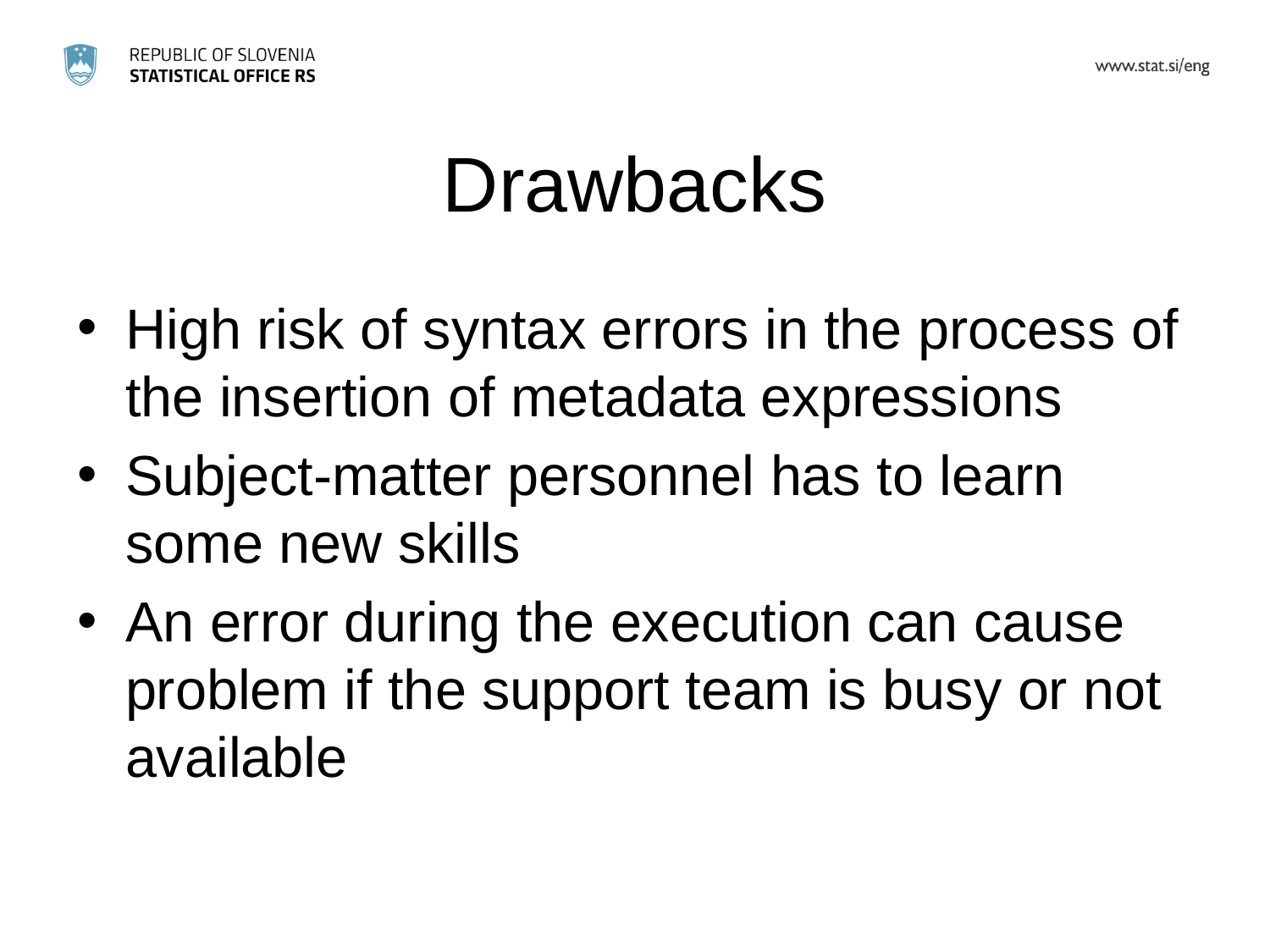

# Drawbacks
High risk of syntax errors in the process of the insertion of metadata expressions
Subject-matter personnel has to learn some new skills
An error during the execution can cause problem if the support team is busy or not available